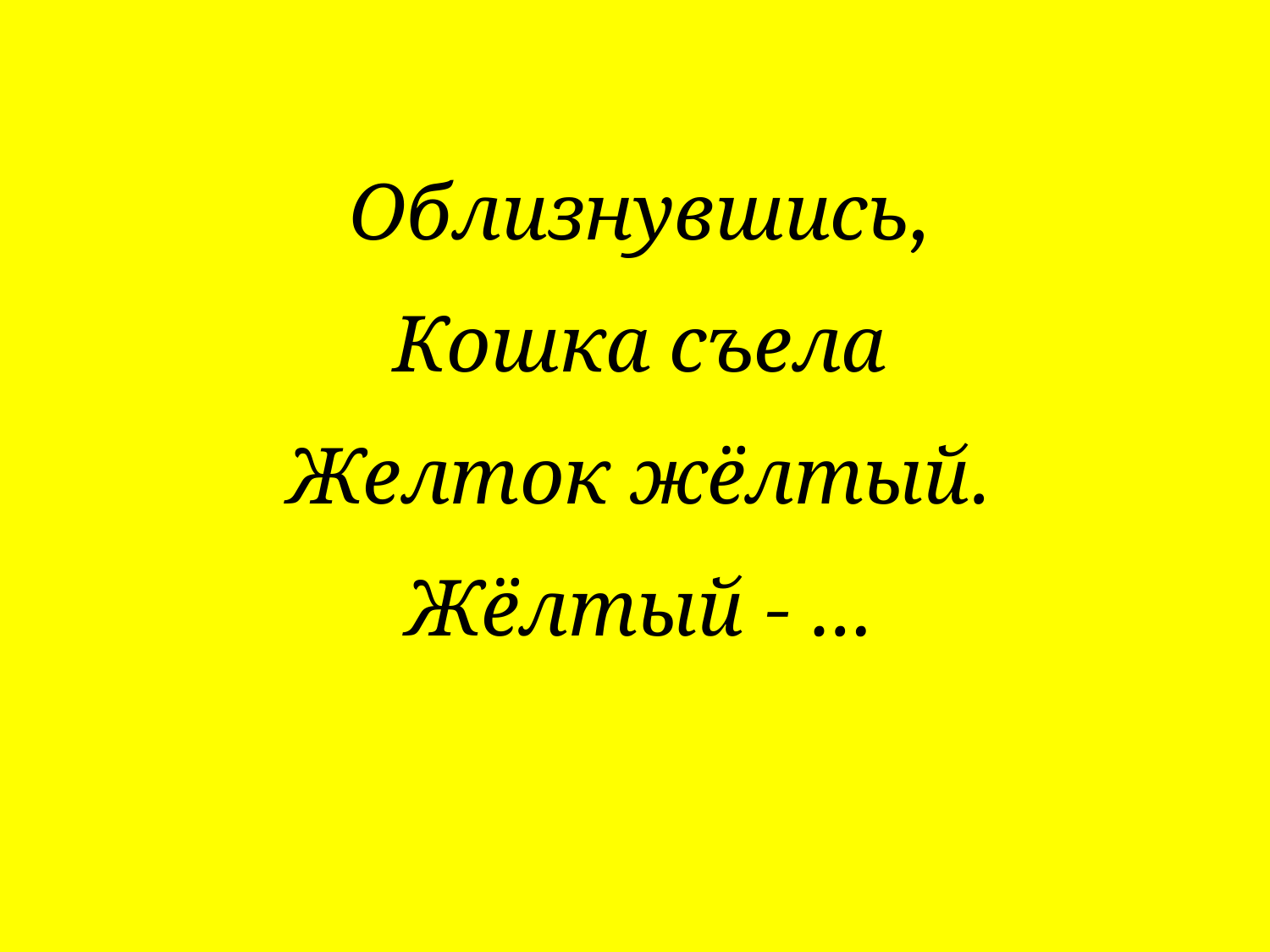

Облизнувшись,
Кошка съела
Желток жёлтый.
Жёлтый - …